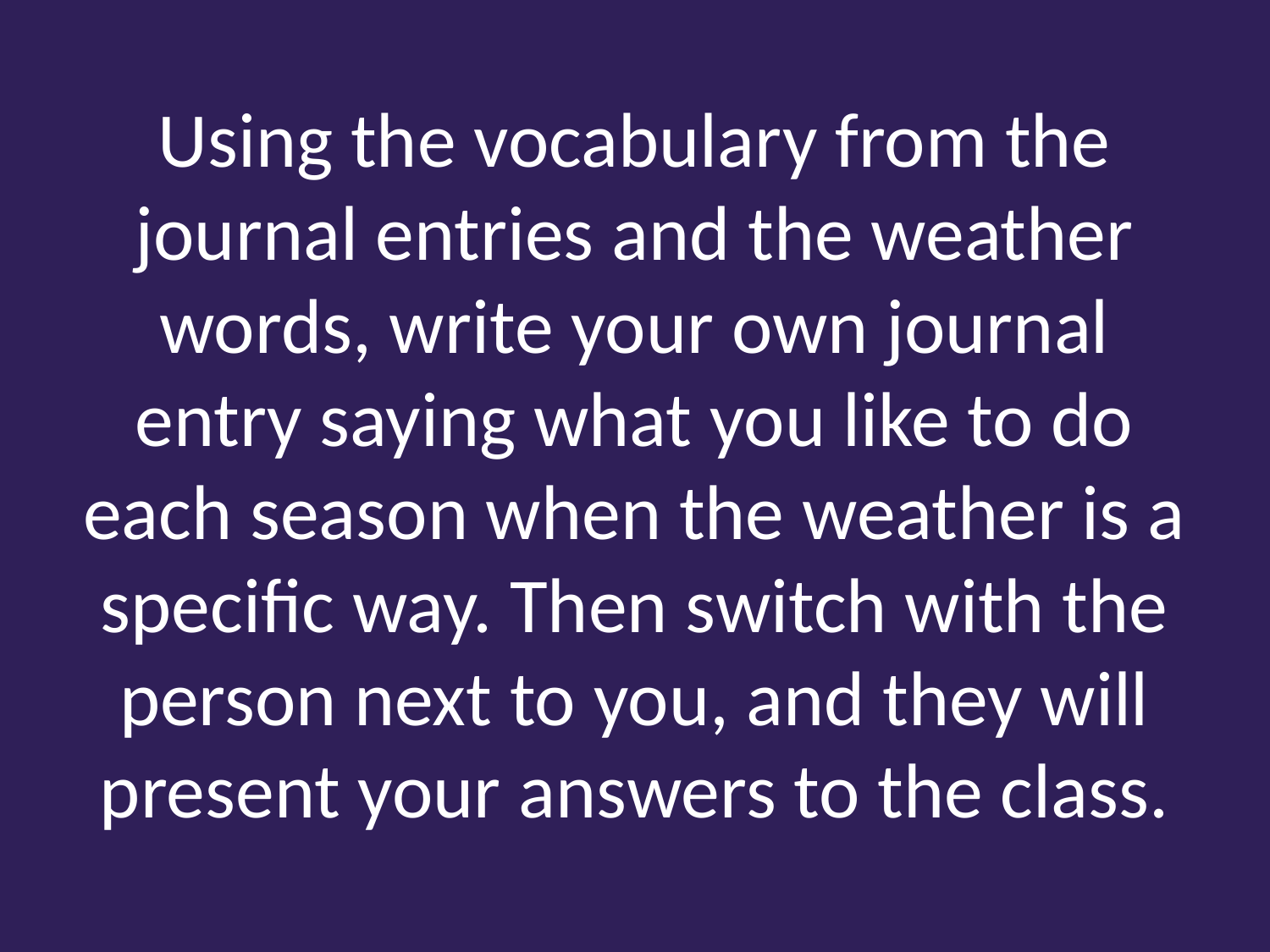

# Using the vocabulary from the journal entries and the weather words, write your own journal entry saying what you like to do each season when the weather is a specific way. Then switch with the person next to you, and they will present your answers to the class.